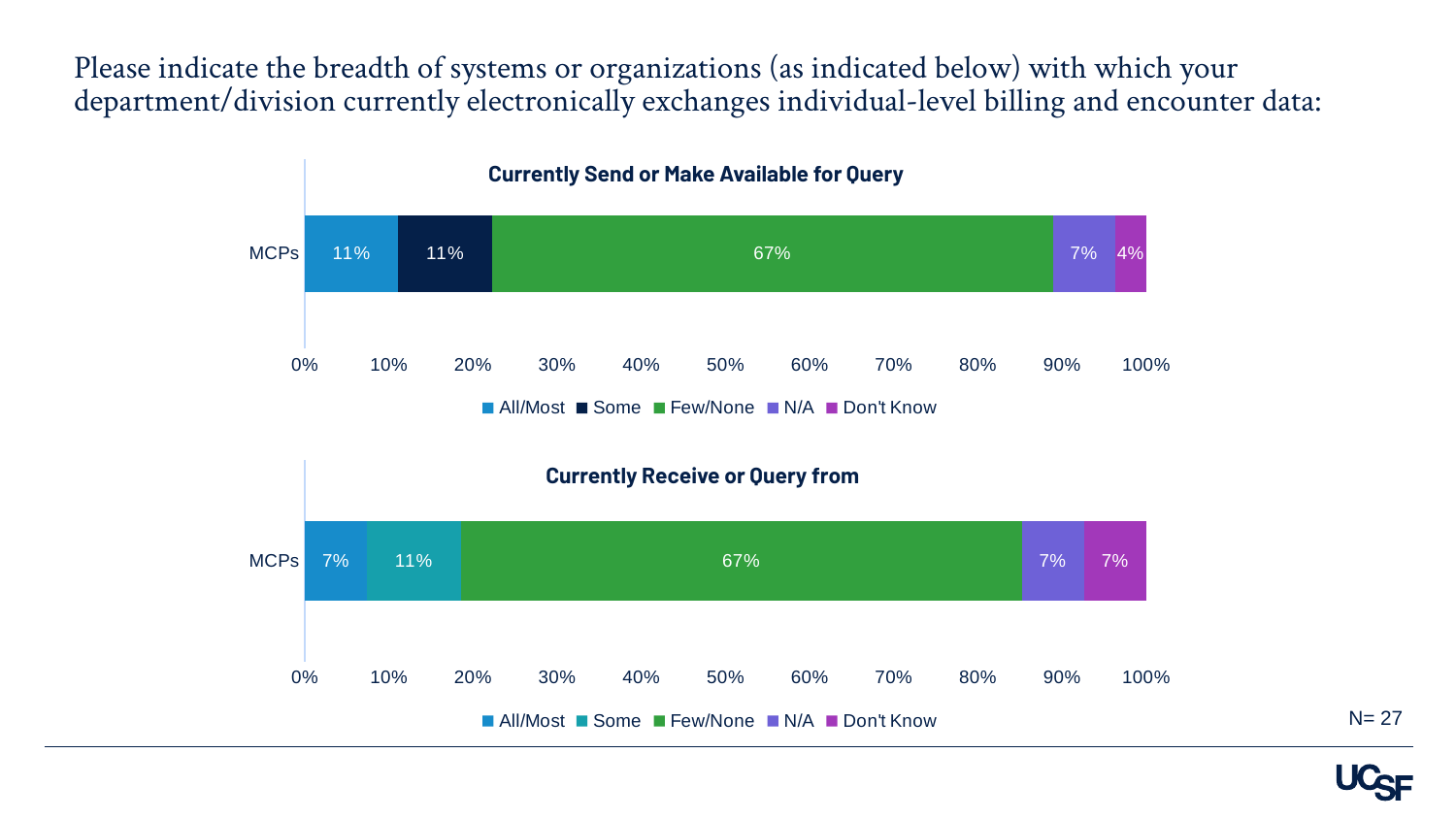

# Please indicate the breadth of systems or organizations (as indicated below) with which your department/division currently electronically exchanges individual-level billing and encounter data:
Currently Send or Make Available for Query

### Chart

| Category | All/Most | Some | Few/None | N/A | Don't Know |
|---|---|---|---|---|---|
| MCPs | 0.1111111111111111 | 0.1111111111111111 | 0.6666666666666666 | 0.07407407407407407 | 0.037037037037037035 |

### Chart

| Category | All/Most | Some | Few/None | N/A | Don't Know |
|---|---|---|---|---|---|
| MCPs | 0.07407407407407407 | 0.1111111111111111 | 0.6666666666666666 | 0.07407407407407407 | 0.07407407407407407 |
Currently Receive or Query from
N= 27